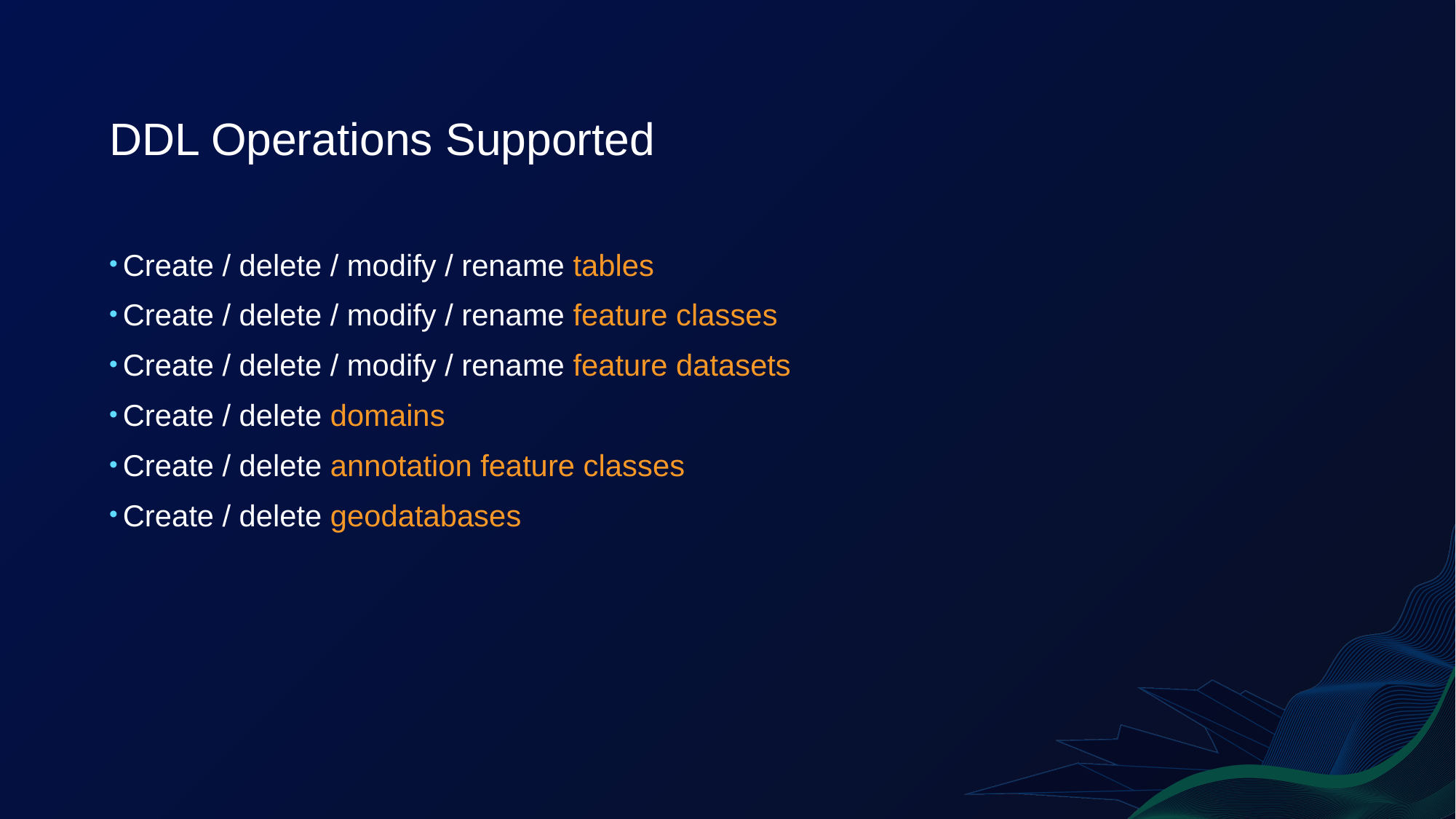

# DDL Operations Supported
Create / delete / modify / rename tables
Create / delete / modify / rename feature classes
Create / delete / modify / rename feature datasets
Create / delete domains
Create / delete annotation feature classes
Create / delete geodatabases